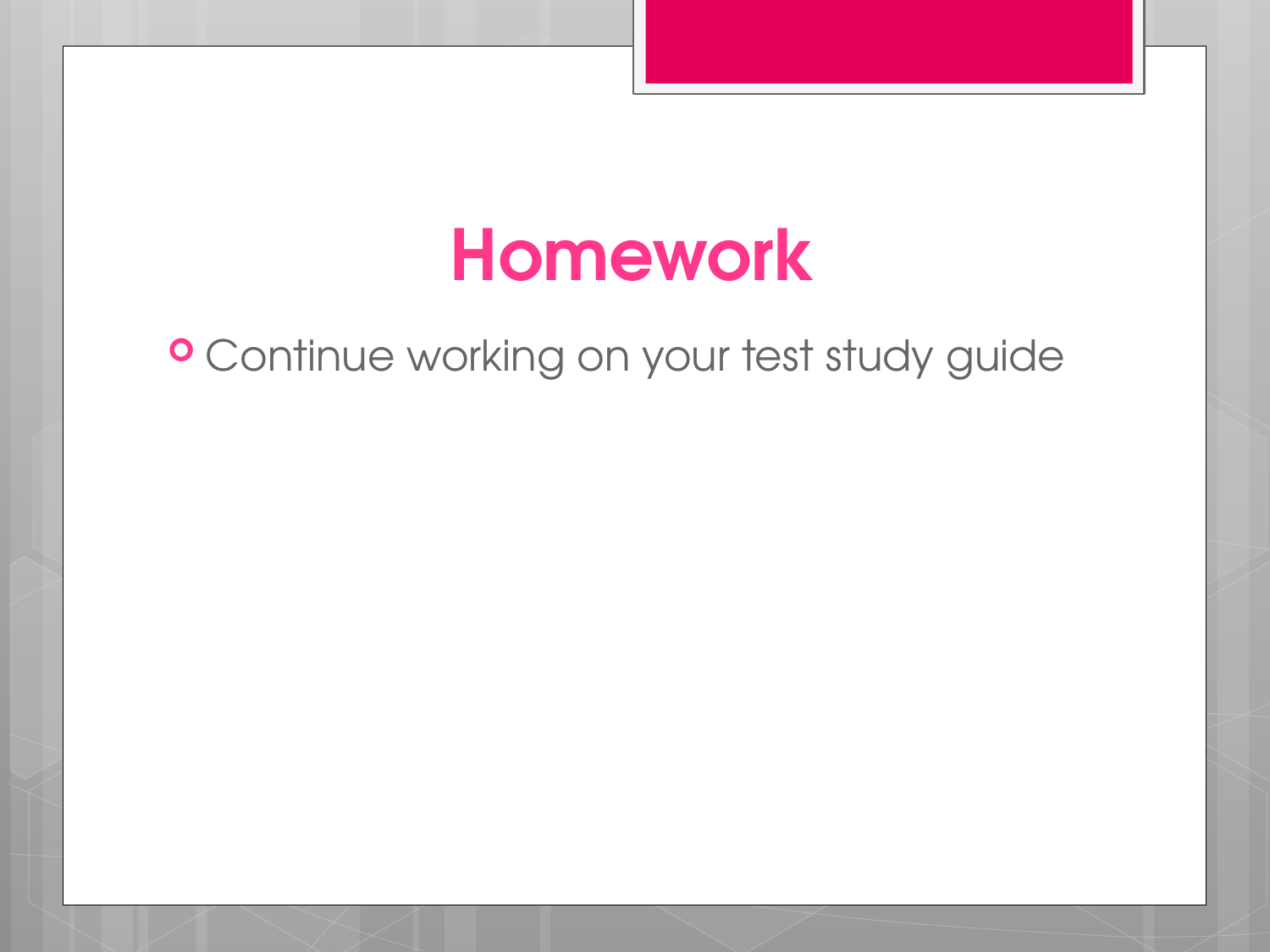

# Homework
Continue working on your test study guide